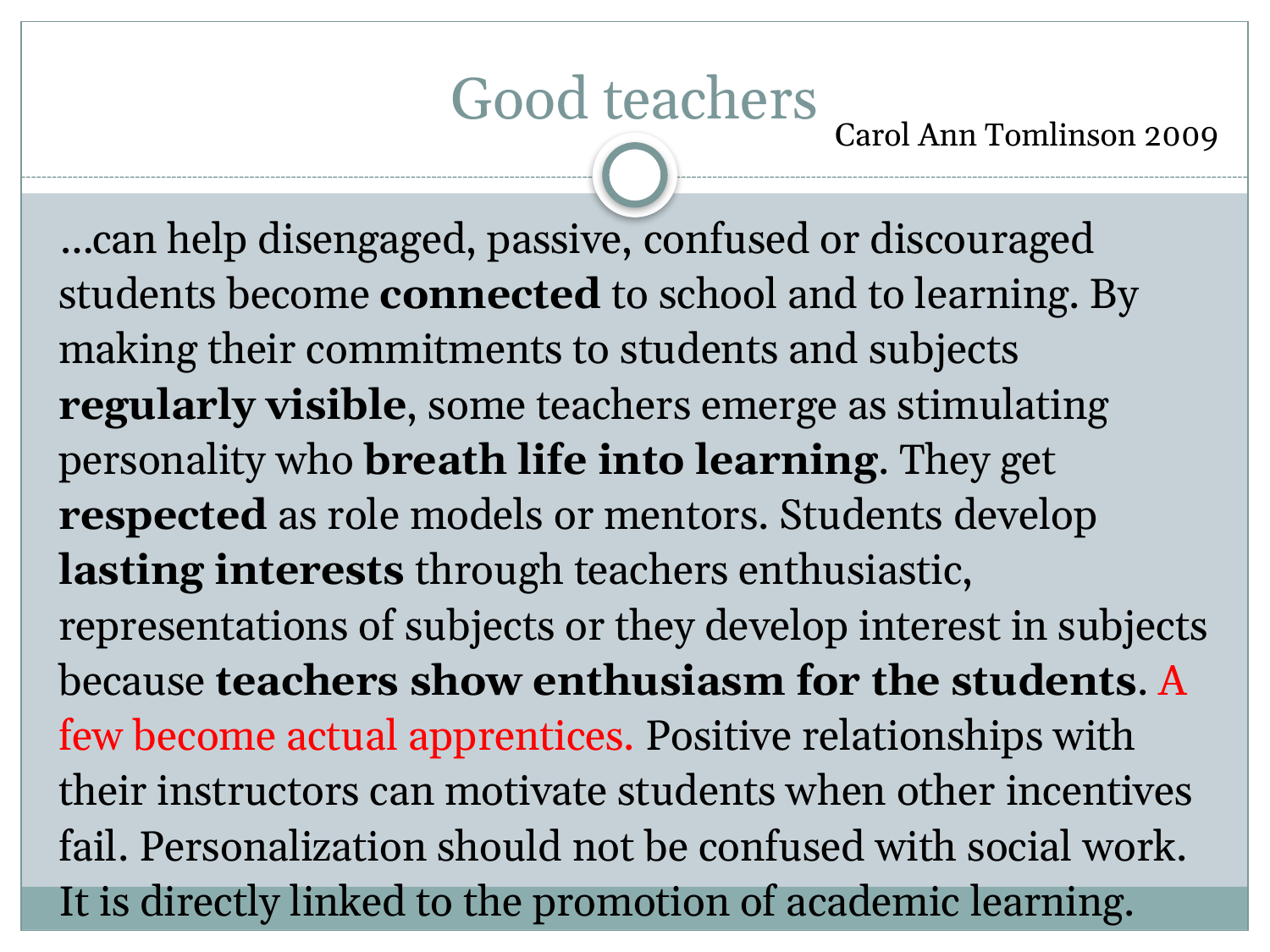

# Good teachers
Carol Ann Tomlinson 2009
…can help disengaged, passive, confused or discouraged students become connected to school and to learning. By making their commitments to students and subjects regularly visible, some teachers emerge as stimulating personality who breath life into learning. They get respected as role models or mentors. Students develop lasting interests through teachers enthusiastic, representations of subjects or they develop interest in subjects because teachers show enthusiasm for the students. A few become actual apprentices. Positive relationships with their instructors can motivate students when other incentives fail. Personalization should not be confused with social work. It is directly linked to the promotion of academic learning.